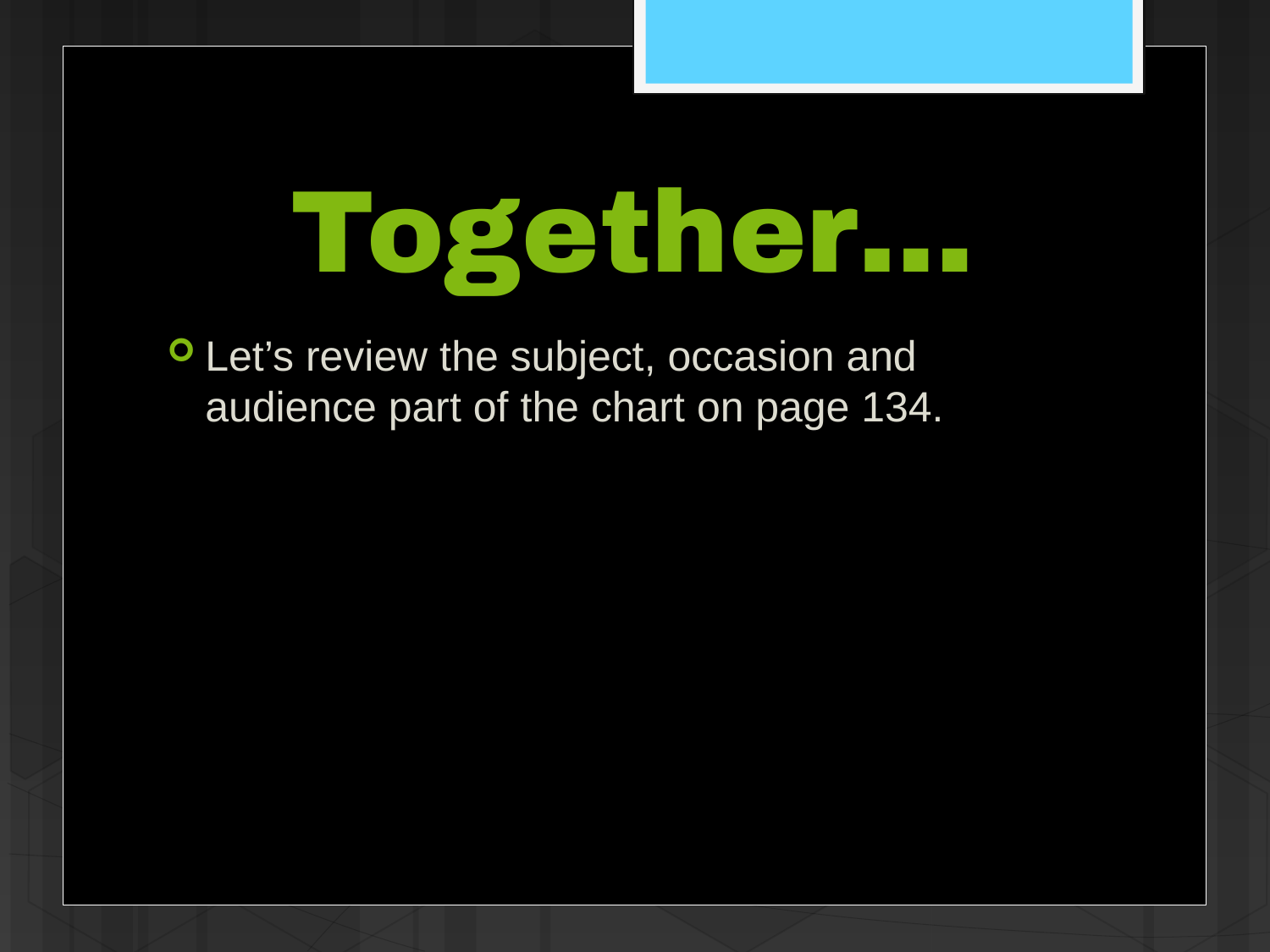

# Together…
Let’s review the subject, occasion and audience part of the chart on page 134.